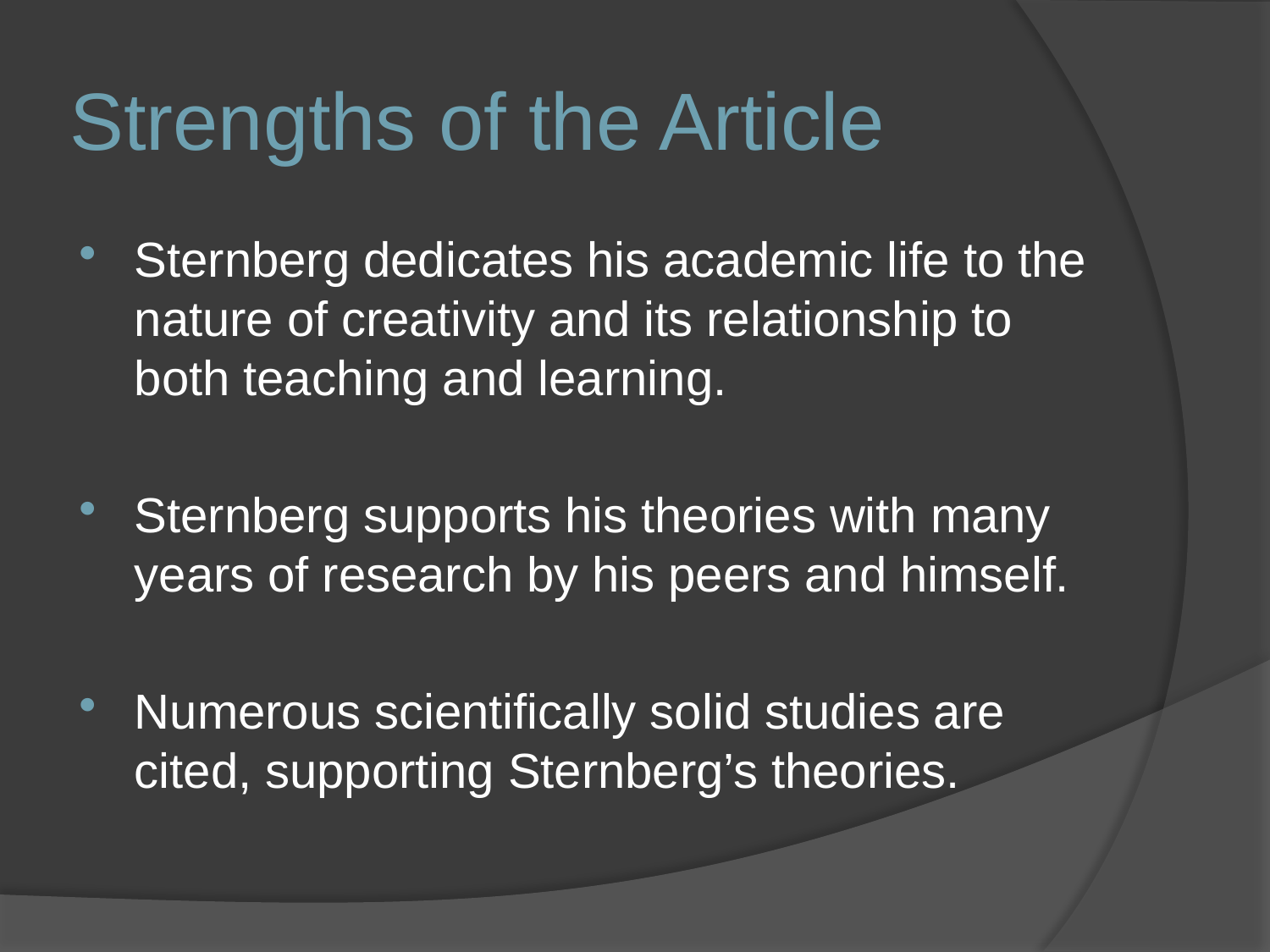

# Strengths of the Article
Sternberg dedicates his academic life to the nature of creativity and its relationship to both teaching and learning.

Sternberg supports his theories with many years of research by his peers and himself.

Numerous scientifically solid studies are cited, supporting Sternberg’s theories.